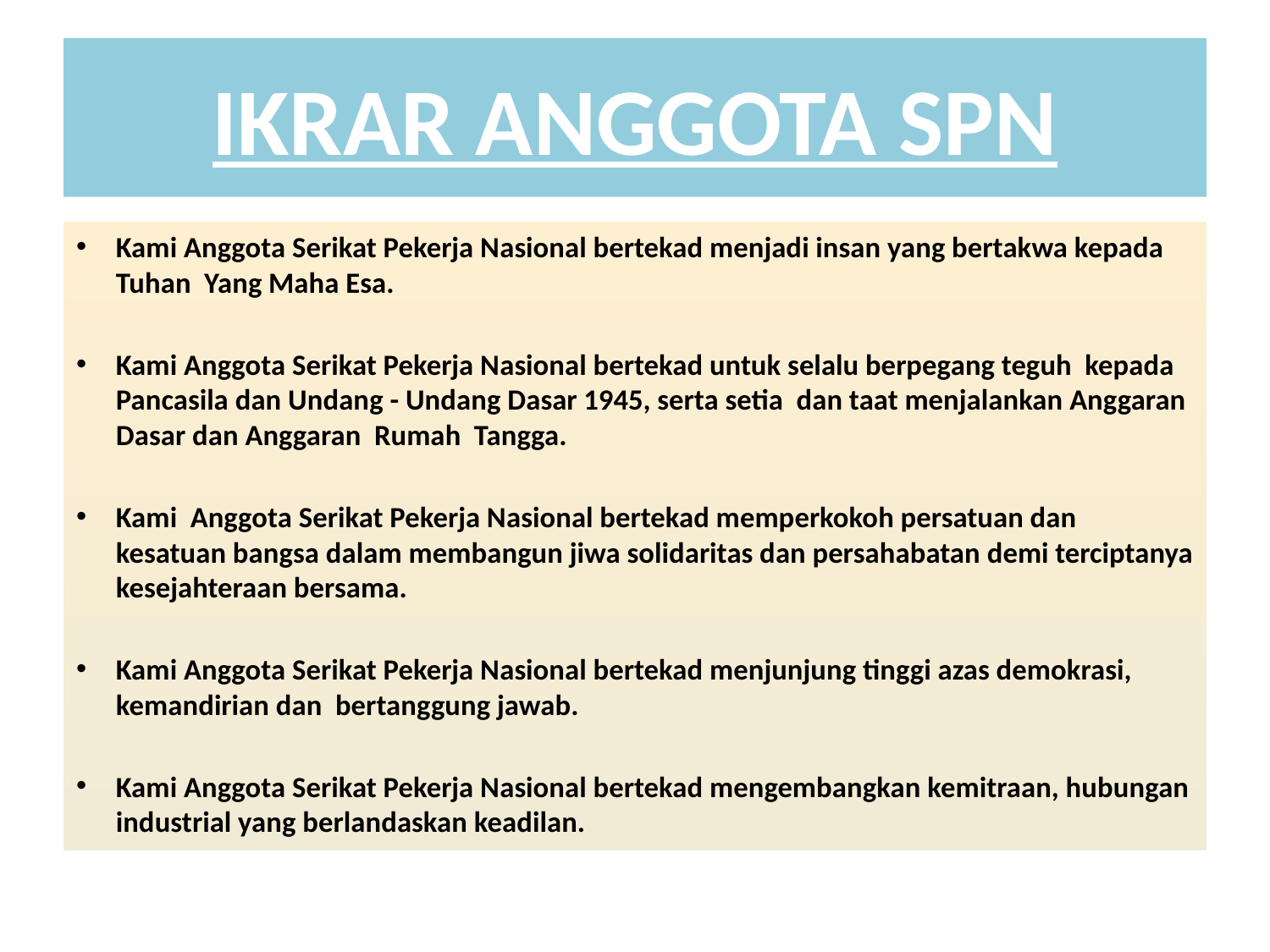

# IKRAR ANGGOTA SPN
Kami Anggota Serikat Pekerja Nasional bertekad menjadi insan yang bertakwa kepada Tuhan  Yang Maha Esa.

Kami Anggota Serikat Pekerja Nasional bertekad untuk selalu berpegang teguh  kepada Pancasila dan Undang - Undang Dasar 1945, serta setia  dan taat menjalankan Anggaran Dasar dan Anggaran  Rumah  Tangga.

Kami  Anggota Serikat Pekerja Nasional bertekad memperkokoh persatuan dan kesatuan bangsa dalam membangun jiwa solidaritas dan persahabatan demi terciptanya kesejahteraan bersama.

Kami Anggota Serikat Pekerja Nasional bertekad menjunjung tinggi azas demokrasi, kemandirian dan  bertanggung jawab.

Kami Anggota Serikat Pekerja Nasional bertekad mengembangkan kemitraan, hubungan industrial yang berlandaskan keadilan.